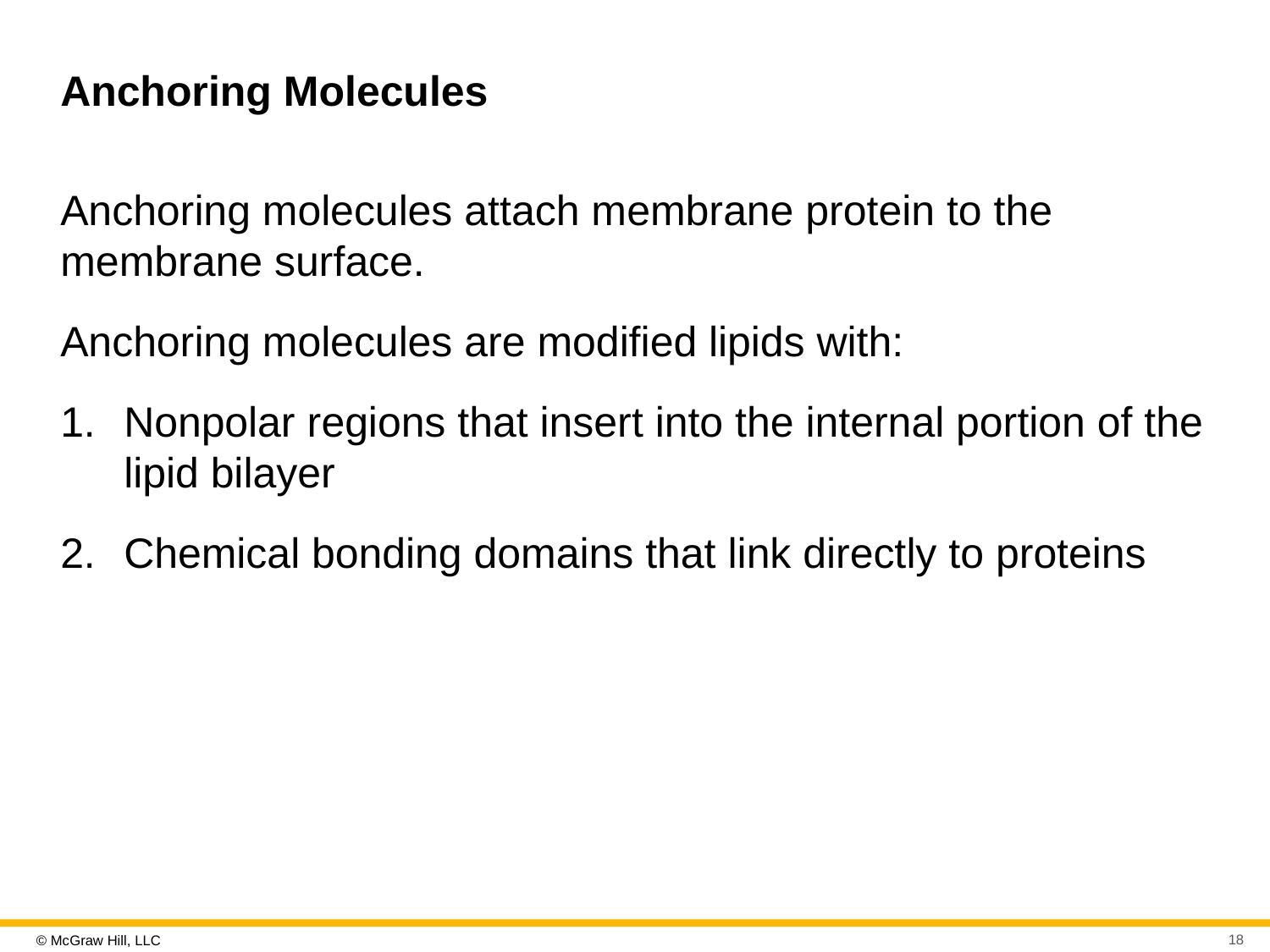

# Anchoring Molecules
Anchoring molecules attach membrane protein to the membrane surface.
Anchoring molecules are modified lipids with:
Nonpolar regions that insert into the internal portion of the lipid bilayer
Chemical bonding domains that link directly to proteins
18